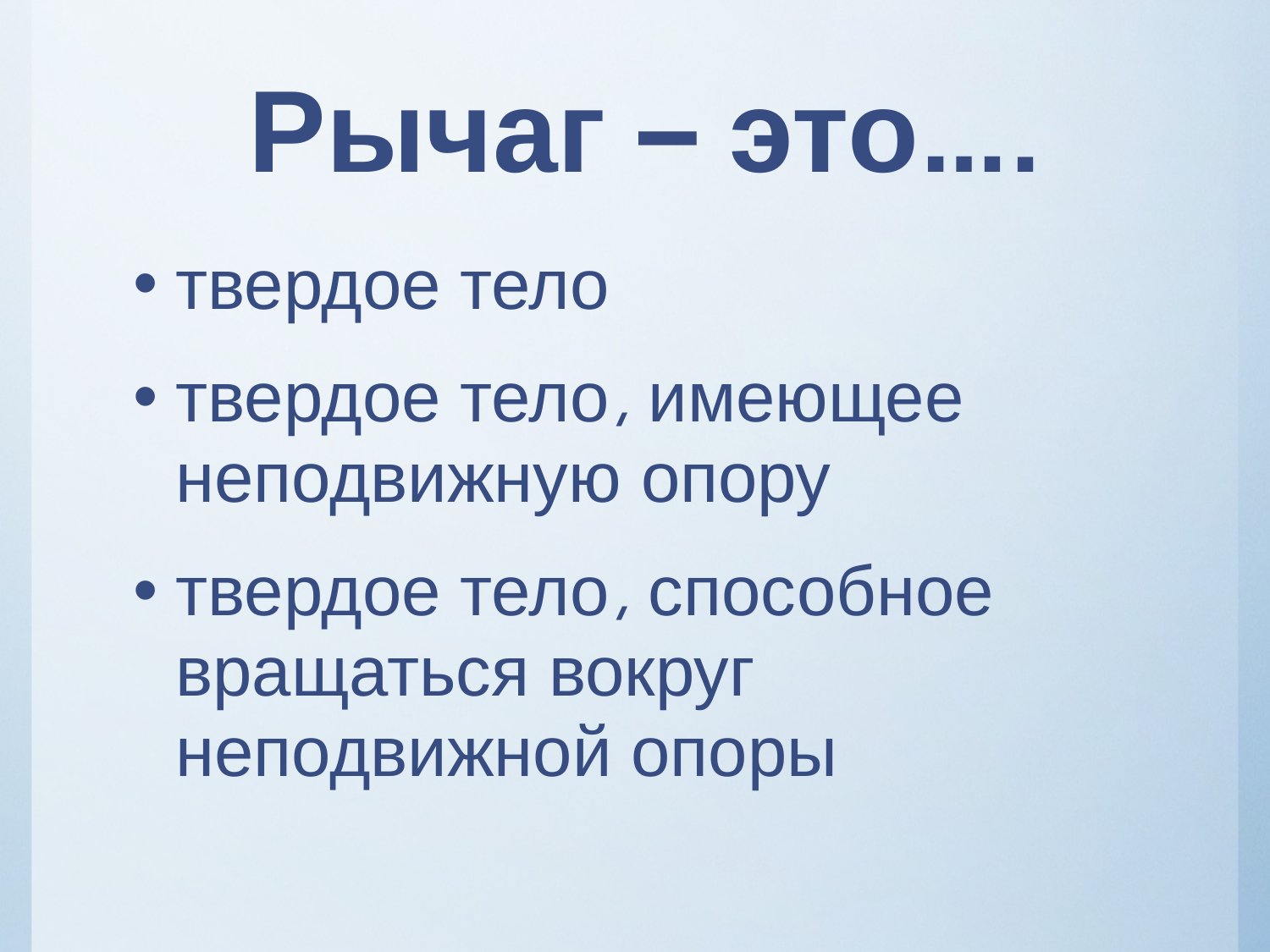

# Рычаг – это….
твердое тело
твердое тело, имеющее неподвижную опору
твердое тело, способное вращаться вокруг неподвижной опоры